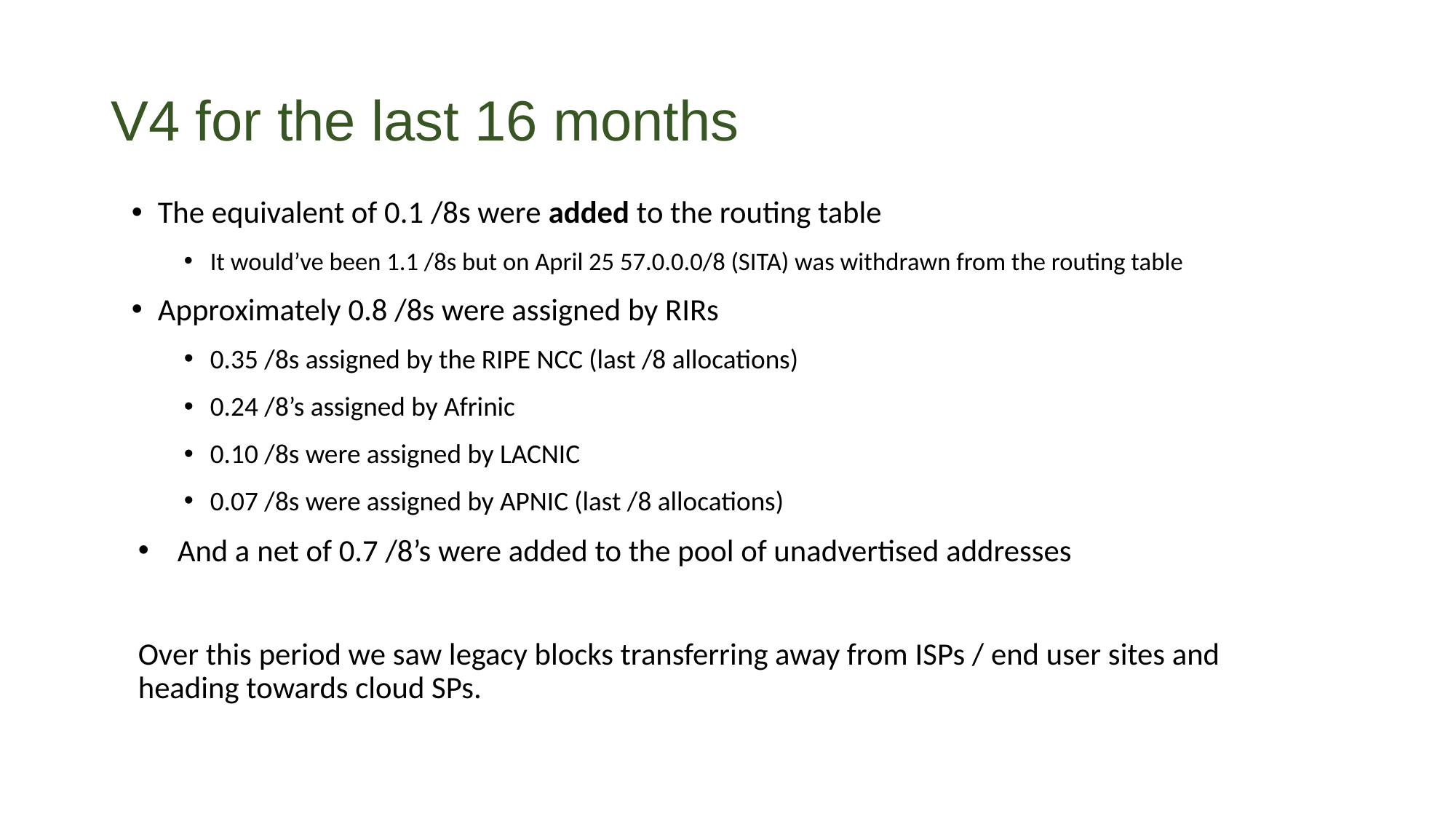

# V4 for the last 16 months
The equivalent of 0.1 /8s were added to the routing table
It would’ve been 1.1 /8s but on April 25 57.0.0.0/8 (SITA) was withdrawn from the routing table
Approximately 0.8 /8s were assigned by RIRs
0.35 /8s assigned by the RIPE NCC (last /8 allocations)
0.24 /8’s assigned by Afrinic
0.10 /8s were assigned by LACNIC
0.07 /8s were assigned by APNIC (last /8 allocations)
And a net of 0.7 /8’s were added to the pool of unadvertised addresses

Over this period we saw legacy blocks transferring away from ISPs / end user sites and heading towards cloud SPs.